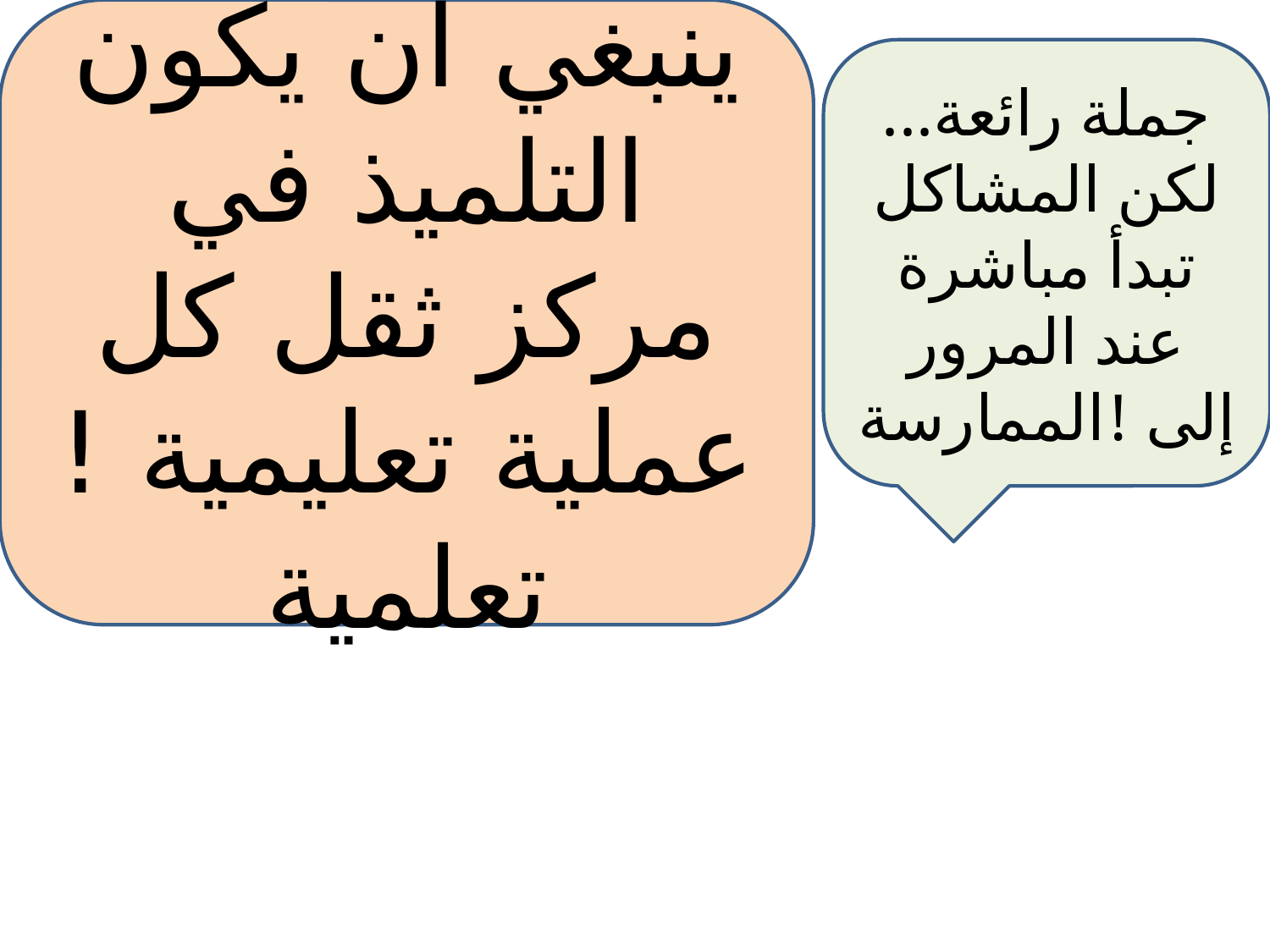

ينبغي أن يكون التلميذ في مركز ثقل كل عملية تعليمية !تعلمية
جملة رائعة... لكن المشاكل تبدأ مباشرة عند المرور إلى !الممارسة